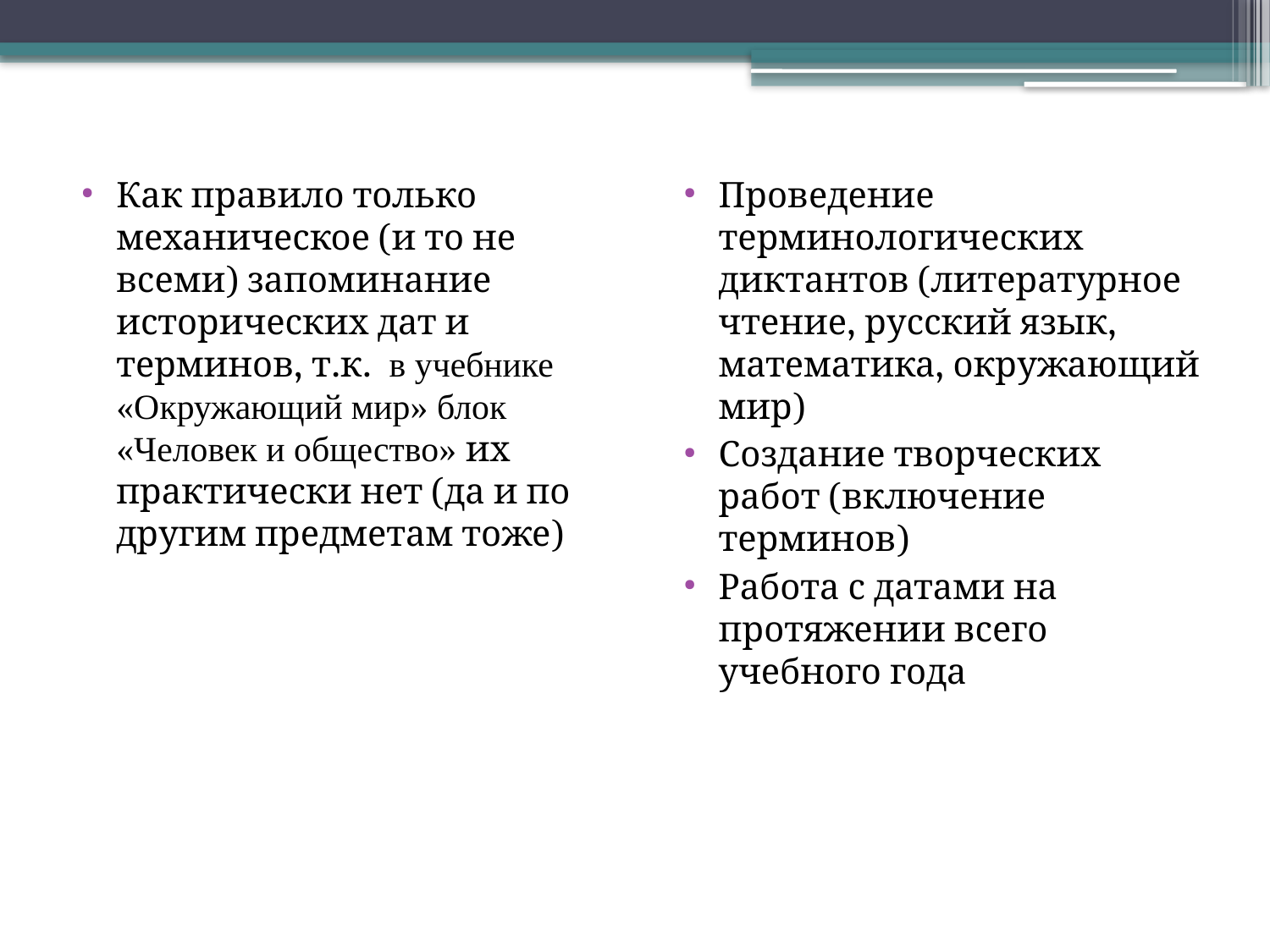

Как правило только механическое (и то не всеми) запоминание исторических дат и терминов, т.к.  в учебнике «Окружающий мир» блок «Человек и общество» их практически нет (да и по другим предметам тоже)
Проведение терминологических диктантов (литературное чтение, русский язык, математика, окружающий мир)
Создание творческих работ (включение терминов)
Работа с датами на протяжении всего учебного года